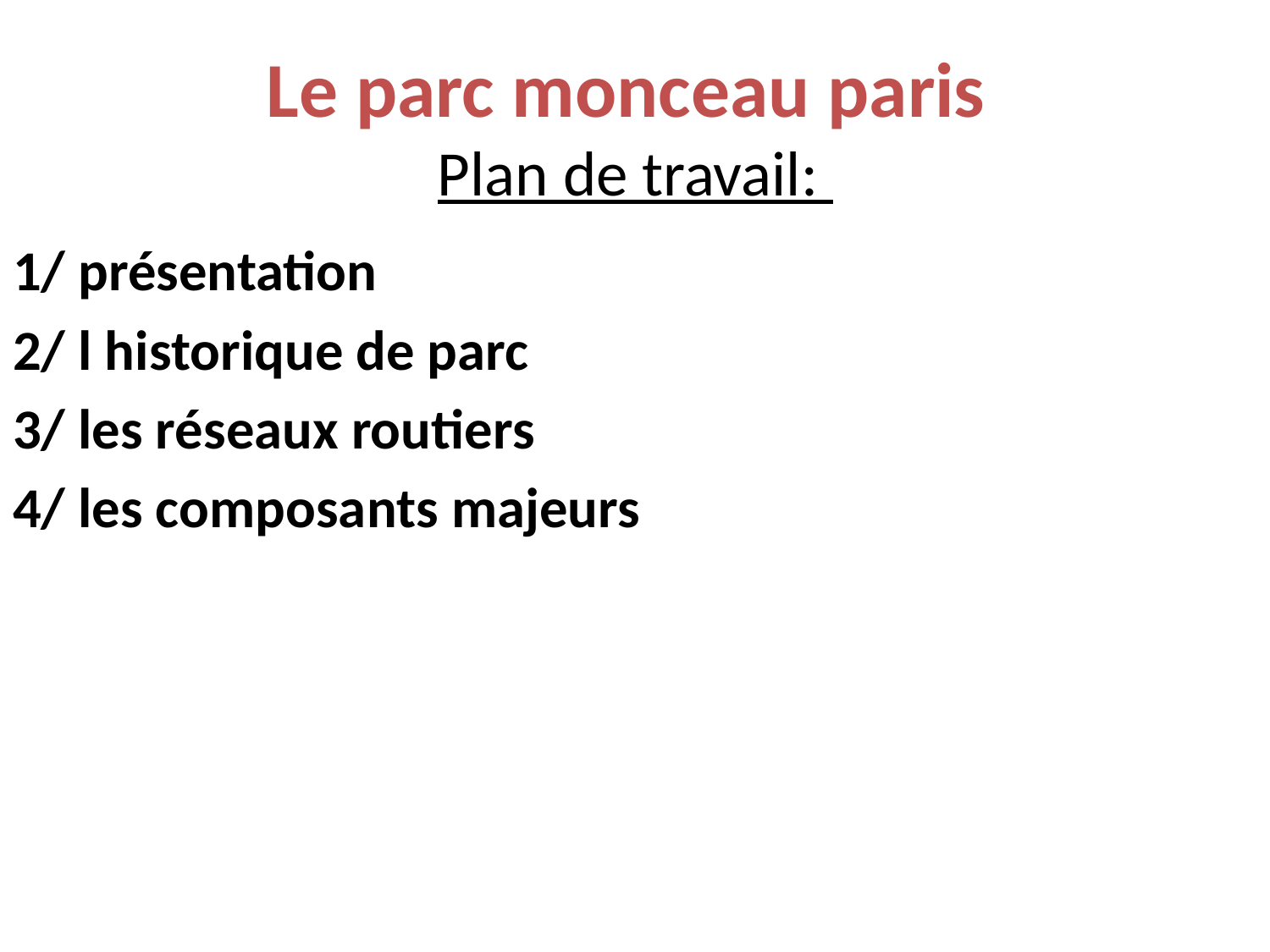

# Le parc monceau paris Plan de travail:
1/ présentation
2/ l historique de parc
3/ les réseaux routiers
4/ les composants majeurs